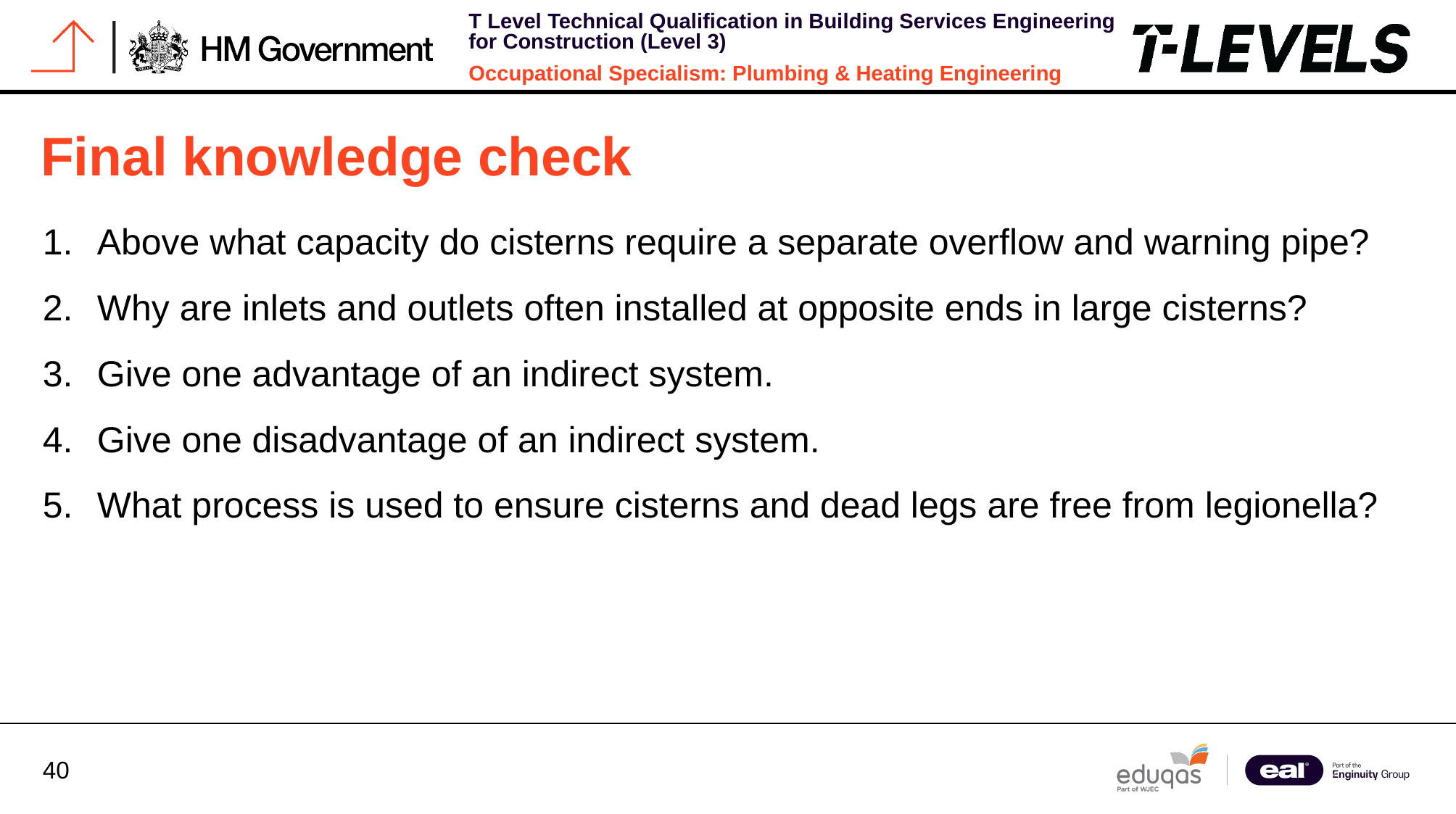

# Final knowledge check
Above what capacity do cisterns require a separate overflow and warning pipe?
Why are inlets and outlets often installed at opposite ends in large cisterns?
Give one advantage of an indirect system.
Give one disadvantage of an indirect system.
What process is used to ensure cisterns and dead legs are free from legionella?